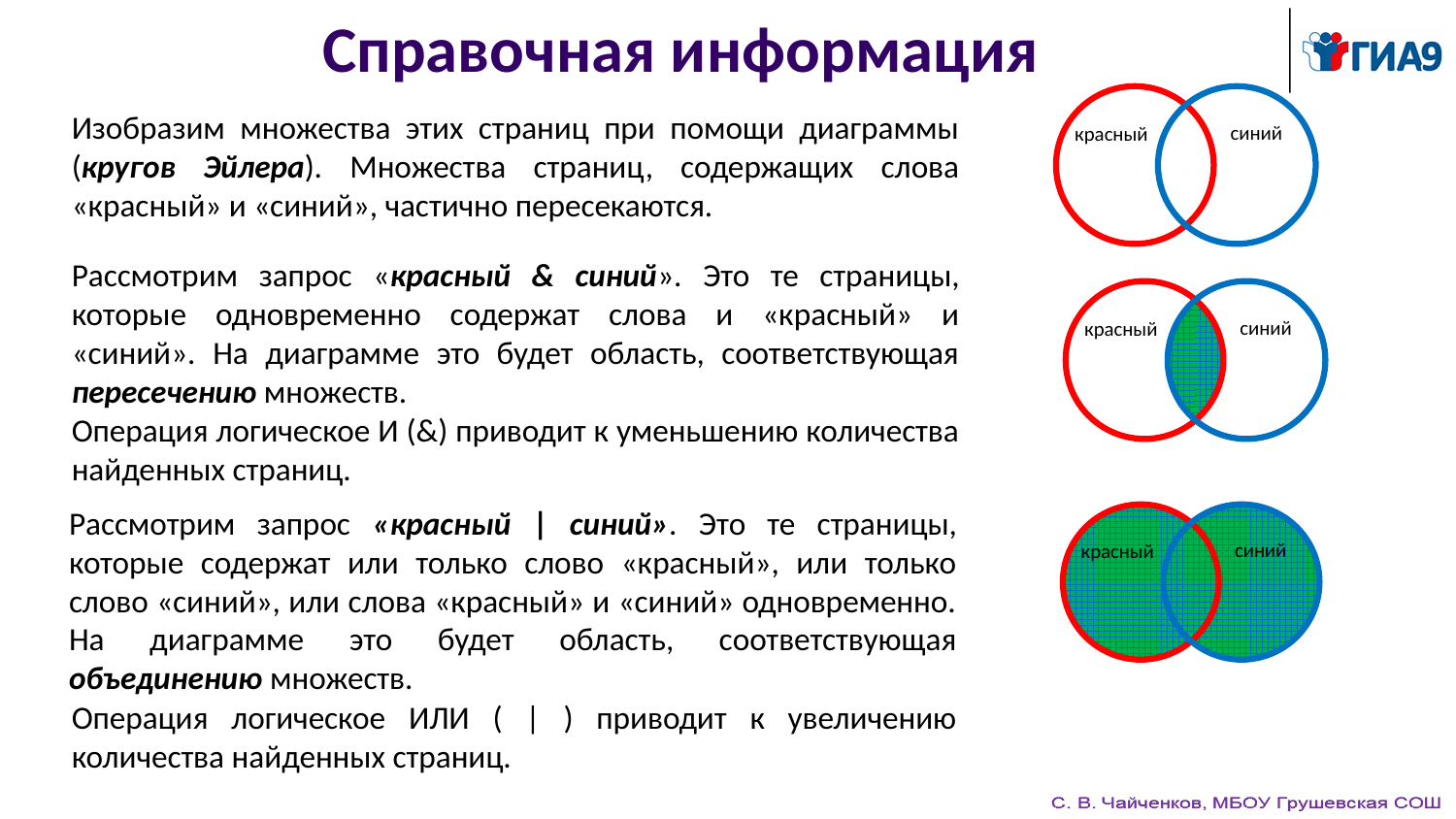

# Справочная информация

синий
красный
Изобразим множества этих страниц при помощи диаграммы (кругов Эйлера). Множества страниц, содержащих слова «красный» и «синий», частично пересекаются.
Рассмотрим запрос «красный & синий». Это те страницы, которые одновременно содержат слова и «красный» и «синий». На диаграмме это будет область, соответствующая пересечению множеств.

синий
красный

Операция логическое И (&) приводит к уменьшению количества найденных страниц.

синий
красный
Рассмотрим запрос «красный | синий». Это те страницы, которые содержат или только слово «красный», или только слово «синий», или слова «красный» и «синий» одновременно. На диаграмме это будет область, соответствующая объединению множеств.
Операция логическое ИЛИ ( | ) приводит к увеличению количества найденных страниц.